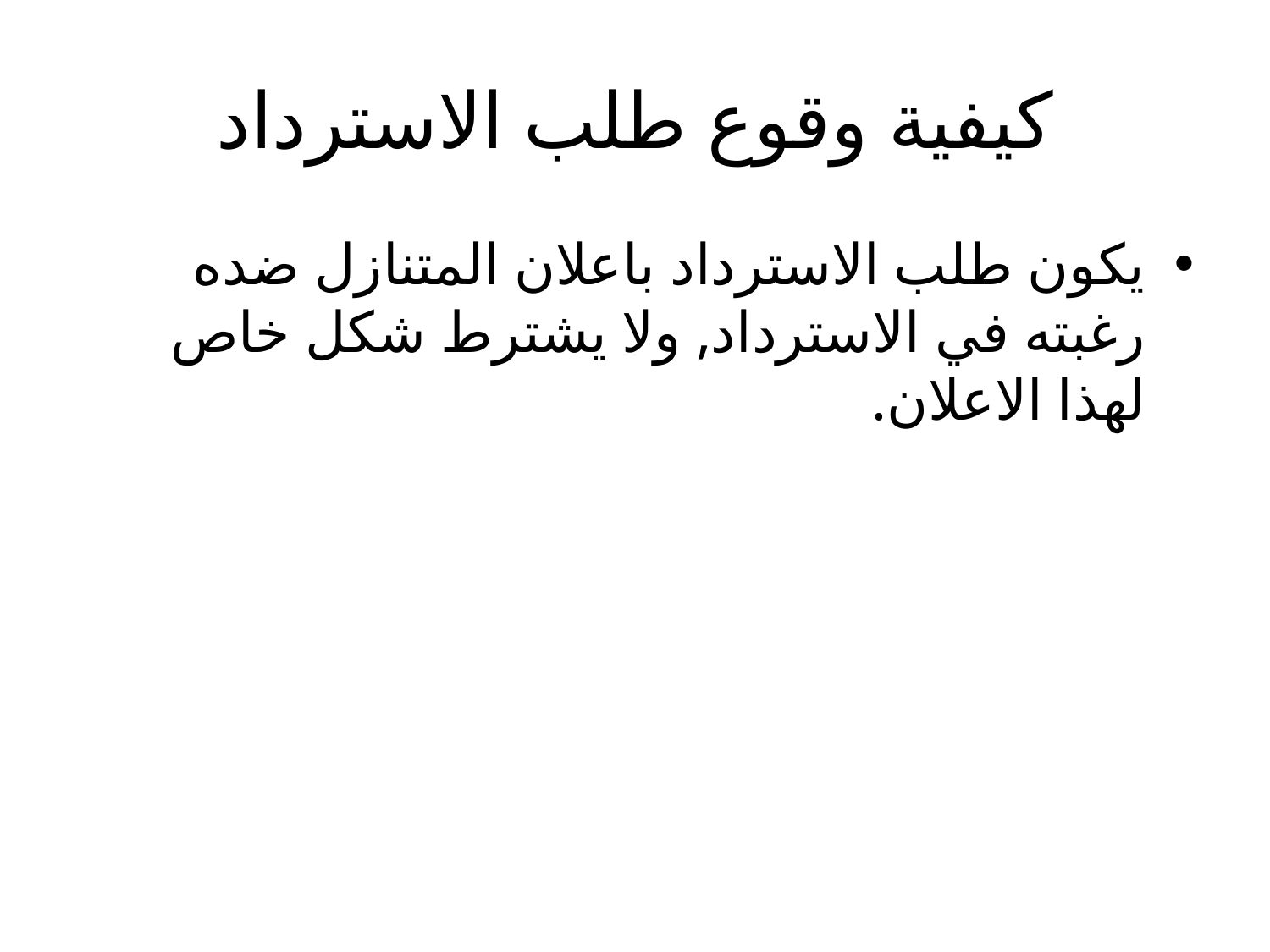

# كيفية وقوع طلب الاسترداد
يكون طلب الاسترداد باعلان المتنازل ضده رغبته في الاسترداد, ولا يشترط شكل خاص لهذا الاعلان.